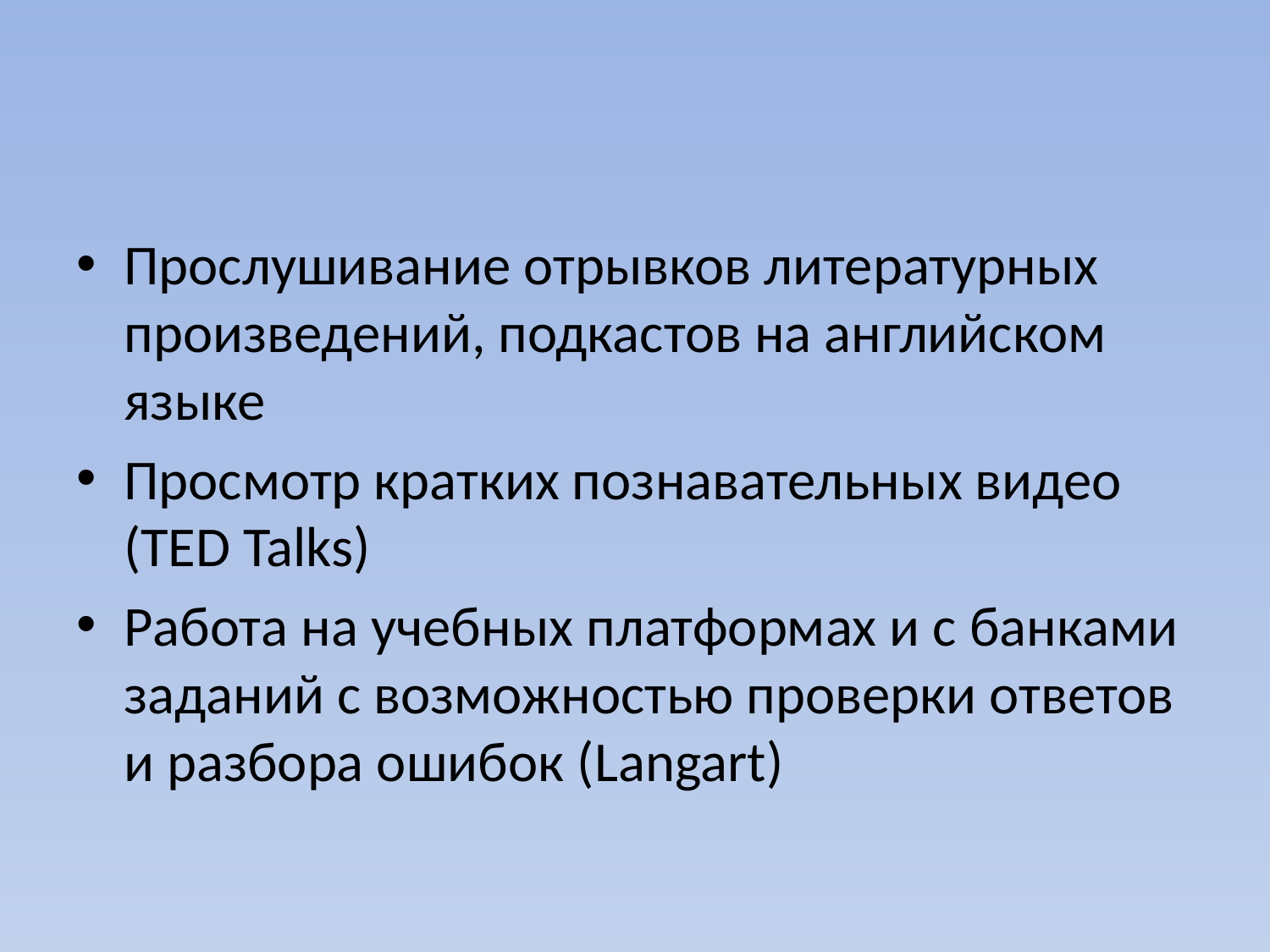

#
Прослушивание отрывков литературных произведений, подкастов на английском языке
Просмотр кратких познавательных видео  (TED Talks)
Работа на учебных платформах и с банками заданий с возможностью проверки ответов и разбора ошибок (Langart)